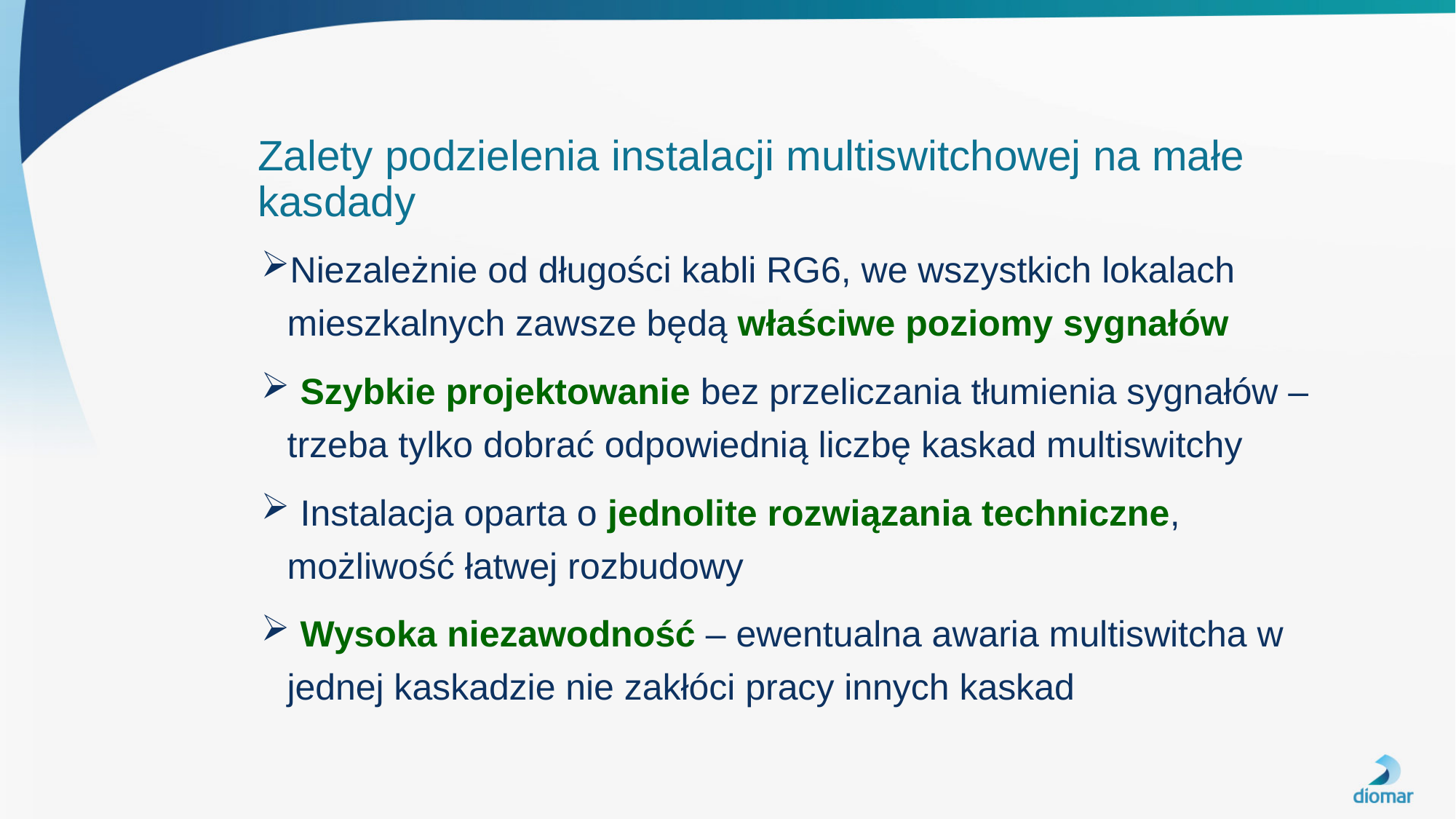

# Zalety podzielenia instalacji multiswitchowej na małe kasdady
Niezależnie od długości kabli RG6, we wszystkich lokalach mieszkalnych zawsze będą właściwe poziomy sygnałów
 Szybkie projektowanie bez przeliczania tłumienia sygnałów – trzeba tylko dobrać odpowiednią liczbę kaskad multiswitchy
 Instalacja oparta o jednolite rozwiązania techniczne, możliwość łatwej rozbudowy
 Wysoka niezawodność – ewentualna awaria multiswitcha w jednej kaskadzie nie zakłóci pracy innych kaskad